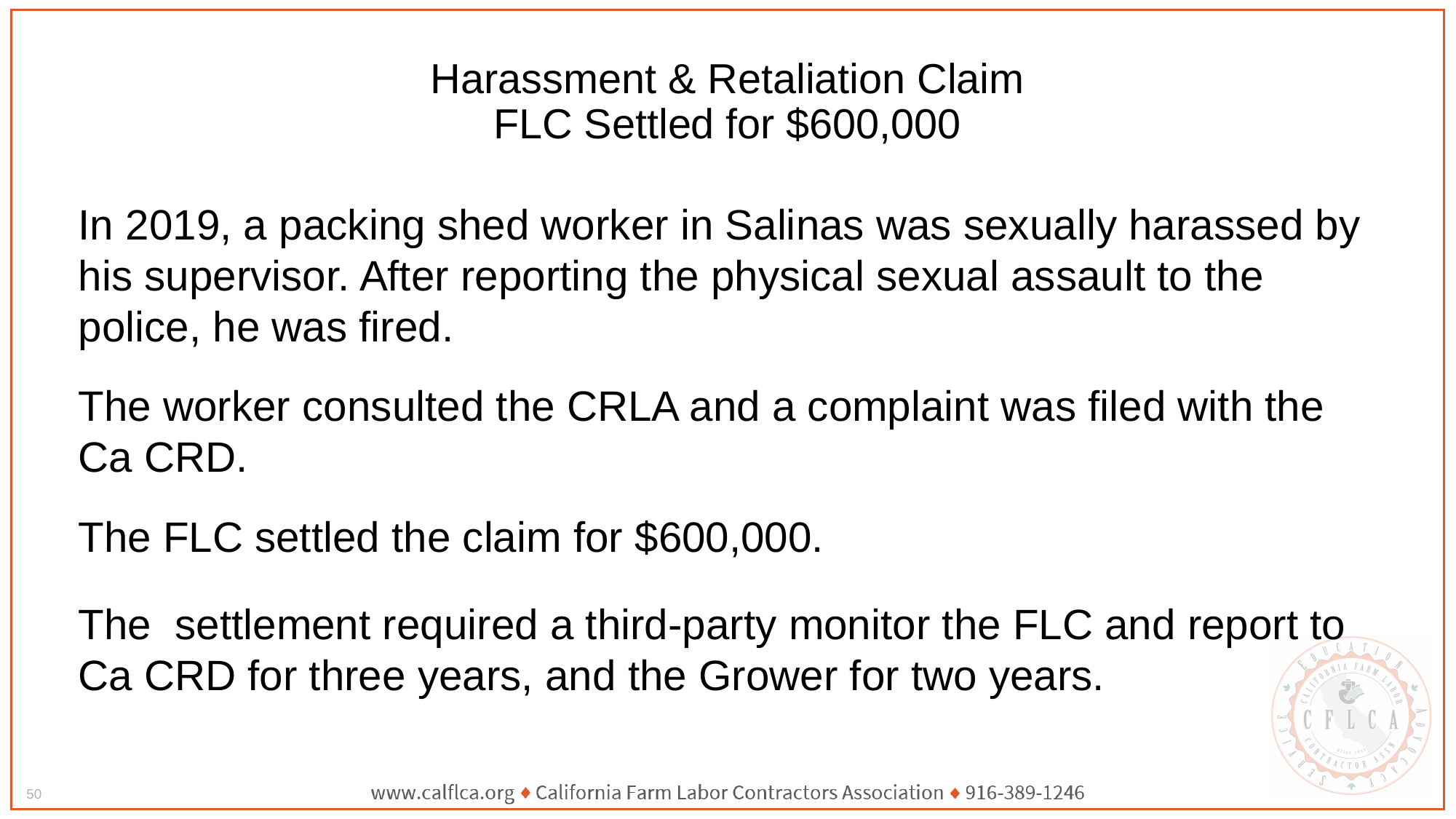

# Harassment & Retaliation Claim FLC Settled for $600,000
In 2019, a packing shed worker in Salinas was sexually harassed by his supervisor. After reporting the physical sexual assault to the police, he was fired.

The worker consulted the CRLA and a complaint was filed with the Ca CRD.

The FLC settled the claim for $600,000.

The  settlement required a third-party monitor the FLC and report to Ca CRD for three years, and the Grower for two years.
50